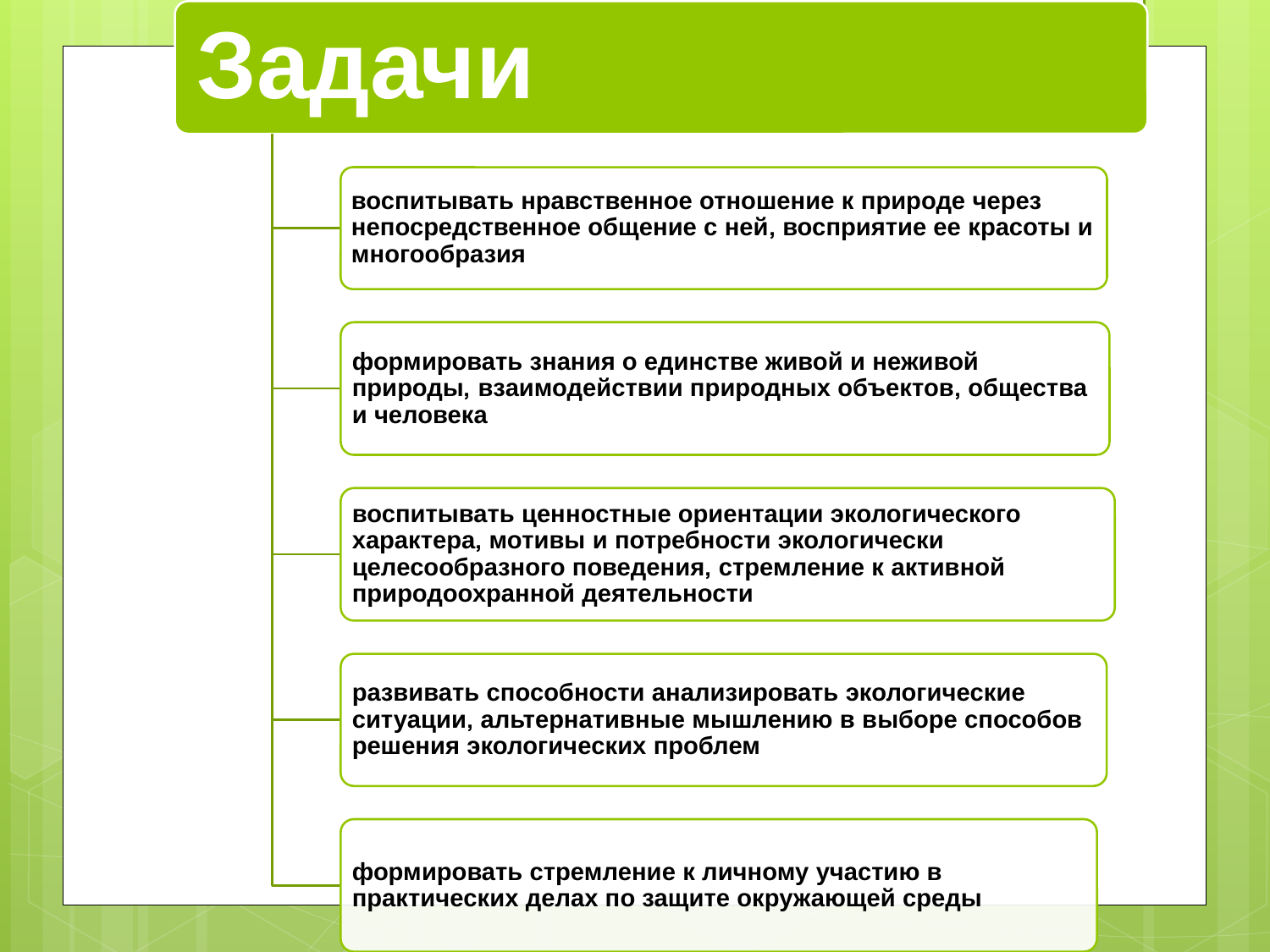

Задачи
воспитывать нравственное отношение к природе через непосредственное общение с ней, восприятие ее красоты и многообразия
формировать знания о единстве живой и неживой природы, взаимодействии природных объектов, общества и человека
воспитывать ценностные ориентации экологического характера, мотивы и потребности экологически целесообразного поведения, стремление к активной природоохранной деятельности
развивать способности анализировать экологические ситуации, альтернативные мышлению в выборе способов решения экологических проблем
формировать стремление к личному участию в практических делах по защите окружающей среды